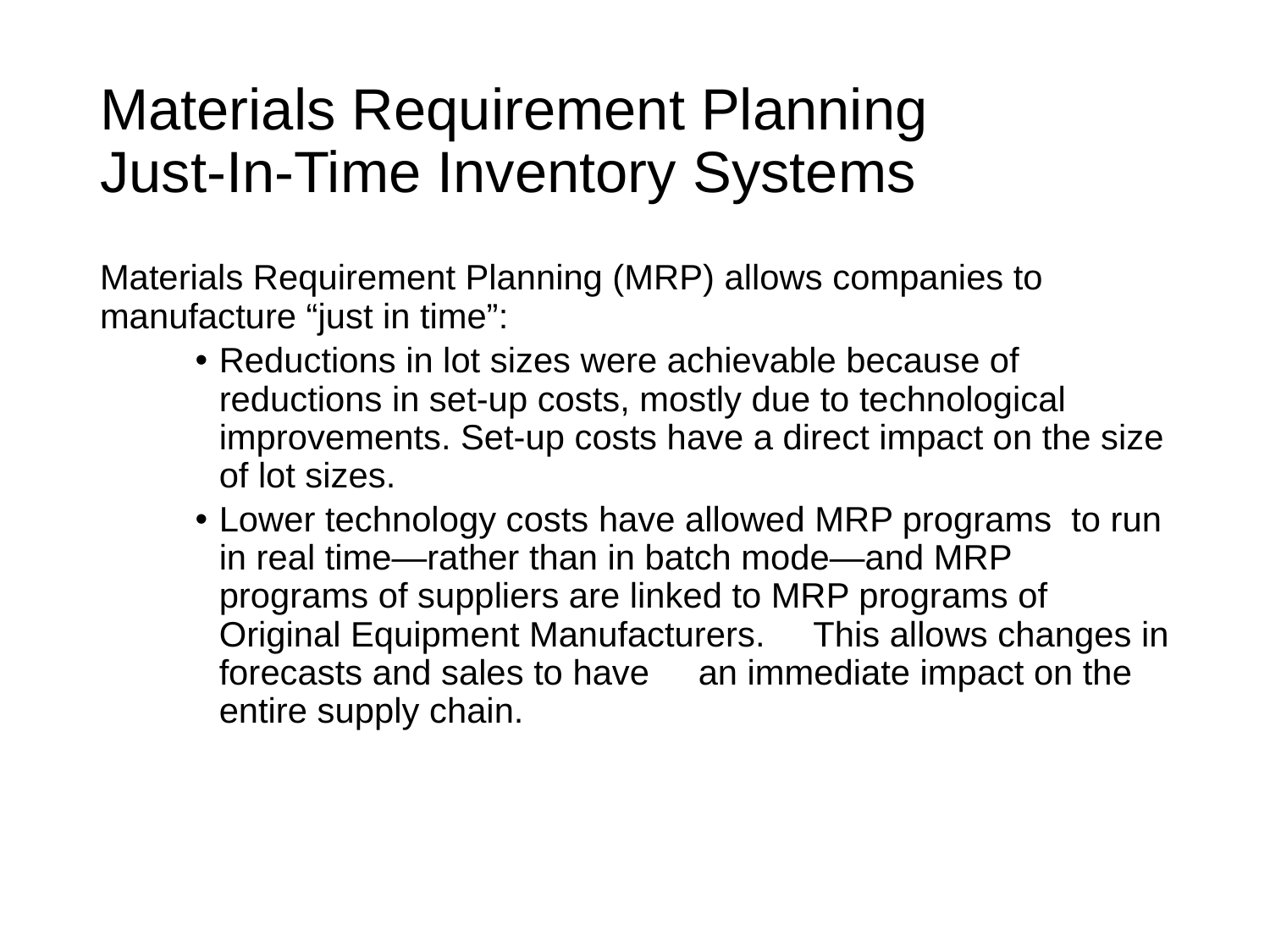

# Materials Requirement Planning Just-In-Time Inventory Systems
Materials Requirement Planning (MRP) allows companies to manufacture “just in time”:
Reductions in lot sizes were achievable because of reductions in set-up costs, mostly due to technological improvements. Set-up costs have a direct impact on the size of lot sizes.
Lower technology costs have allowed MRP programs  to run in real time—rather than in batch mode—and MRP  programs of suppliers are linked to MRP programs of Original Equipment Manufacturers.     This allows changes in forecasts and sales to have     an immediate impact on the entire supply chain.